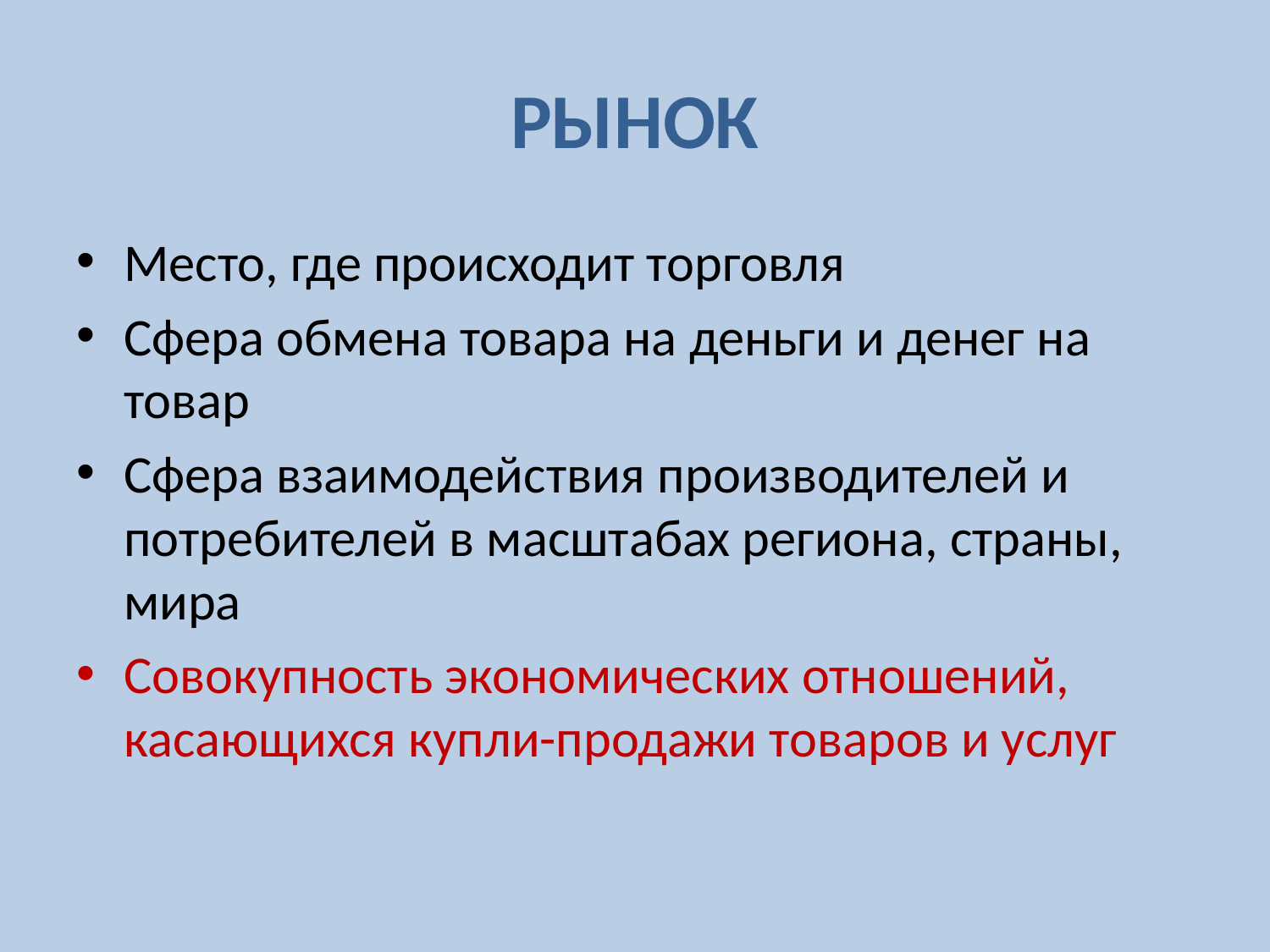

# РЫНОК
Место, где происходит торговля
Сфера обмена товара на деньги и денег на товар
Сфера взаимодействия производителей и потребителей в масштабах региона, страны, мира
Совокупность экономических отношений, касающихся купли-продажи товаров и услуг